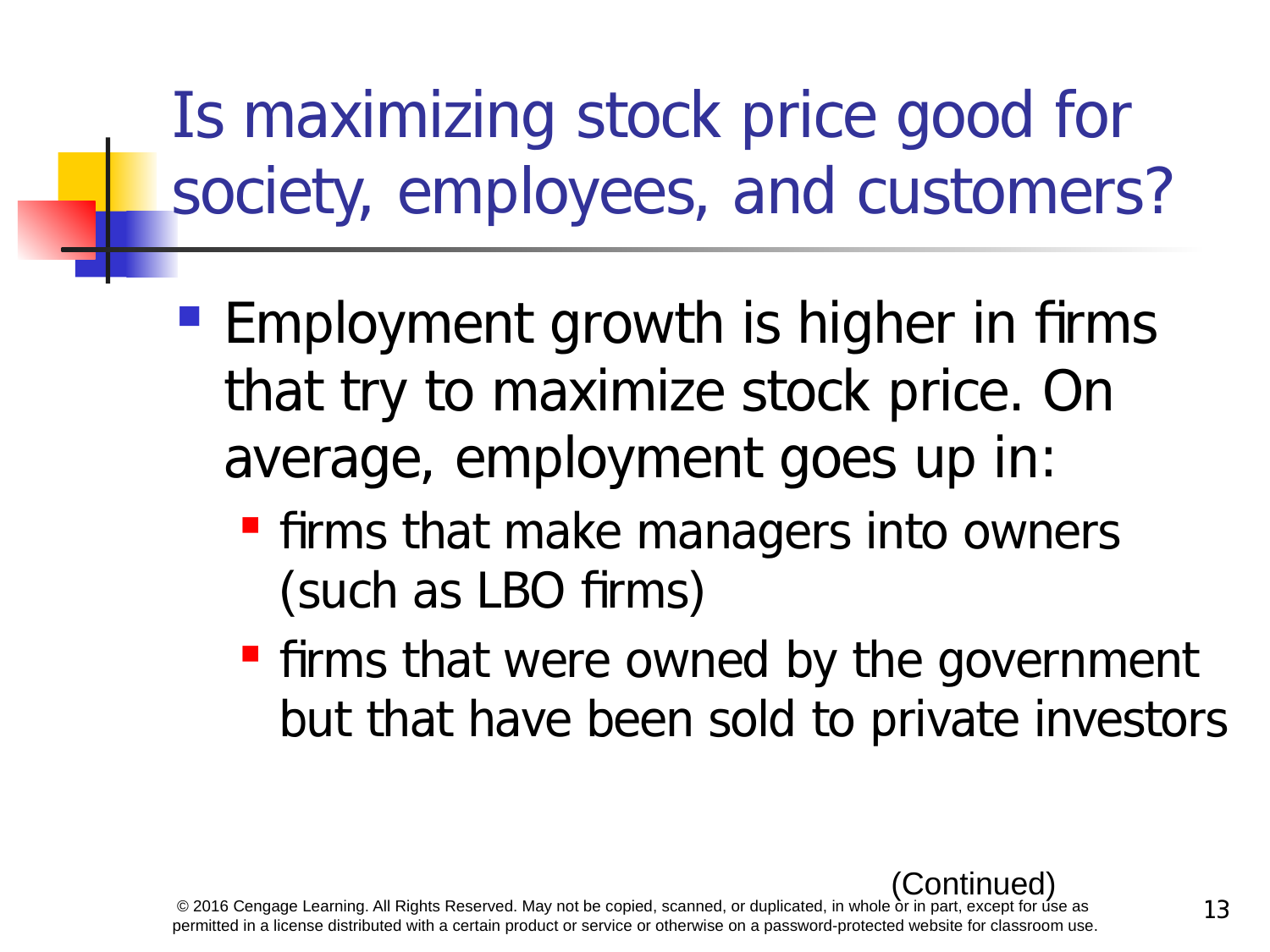

# Is maximizing stock price good for society, employees, and customers?
Employment growth is higher in firms that try to maximize stock price. On average, employment goes up in:
firms that make managers into owners (such as LBO firms)
firms that were owned by the government but that have been sold to private investors
(Continued)
13